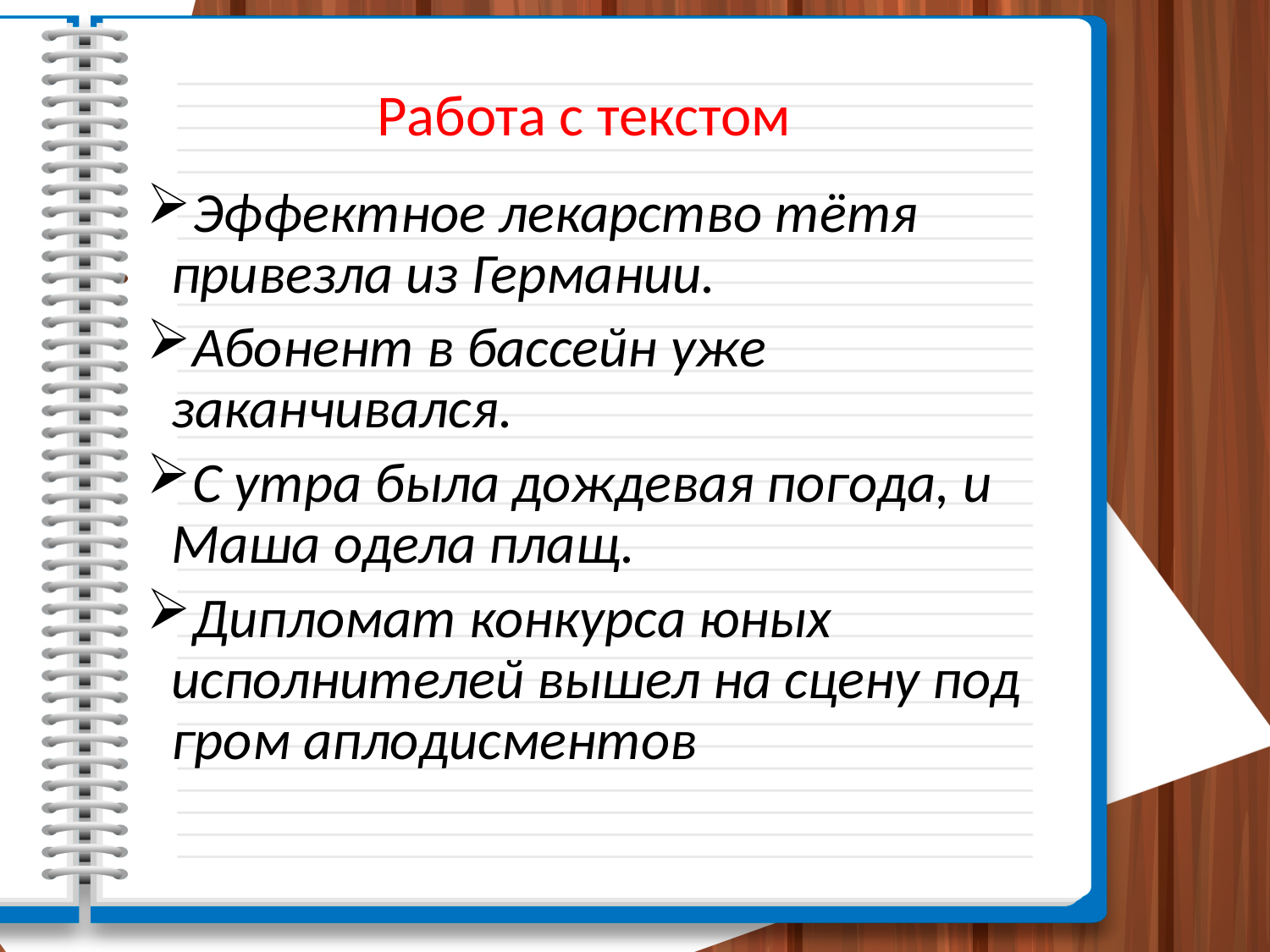

# Работа с текстом
Эффектное лекарство тётя привезла из Германии.
Абонент в бассейн уже заканчивался.
С утра была дождевая погода, и Маша одела плащ.
Дипломат конкурса юных исполнителей вышел на сцену под гром аплодисментов